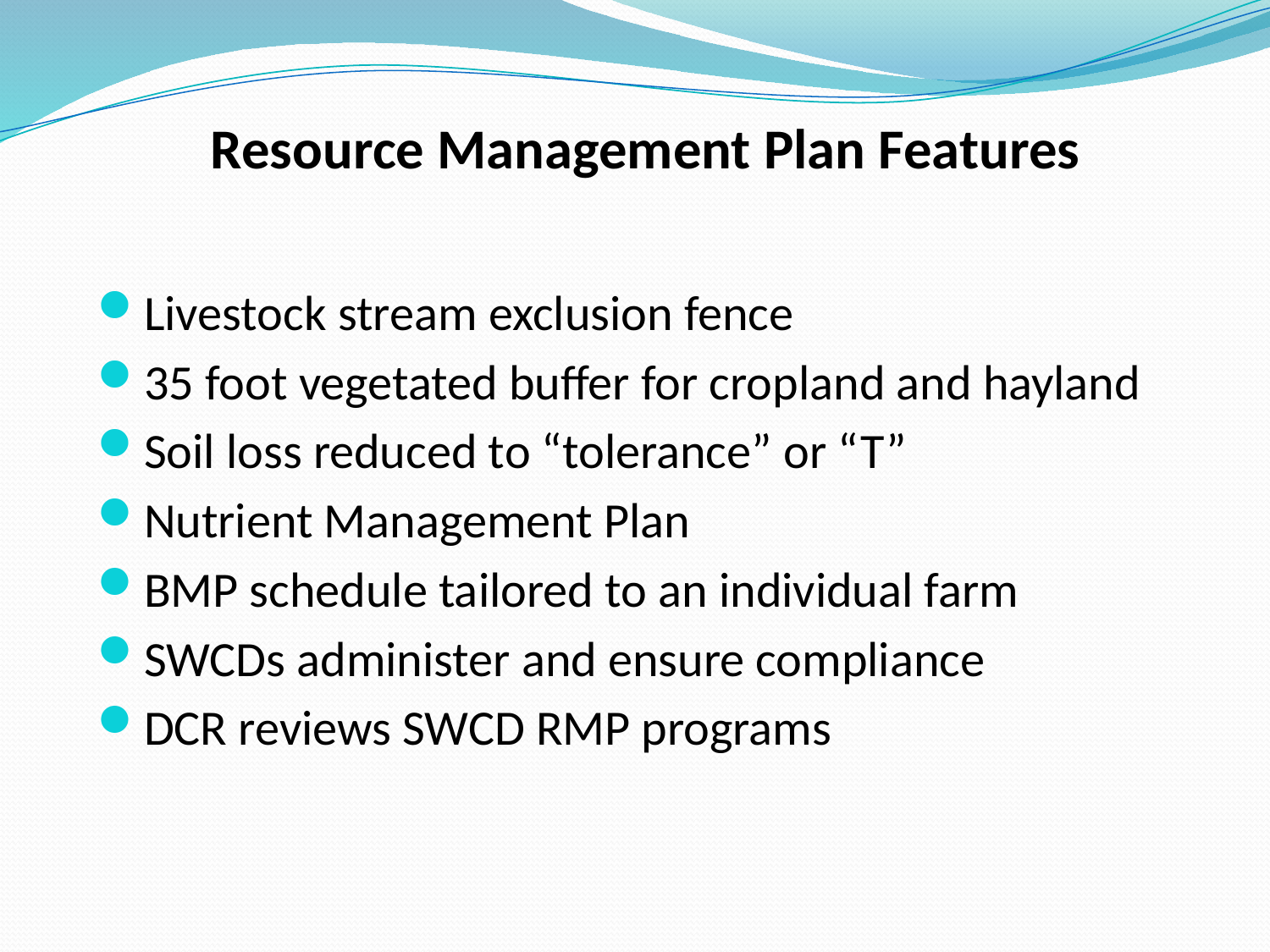

# Resource Management Plan Features
Livestock stream exclusion fence
35 foot vegetated buffer for cropland and hayland
Soil loss reduced to “tolerance” or “T”
Nutrient Management Plan
BMP schedule tailored to an individual farm
SWCDs administer and ensure compliance
DCR reviews SWCD RMP programs